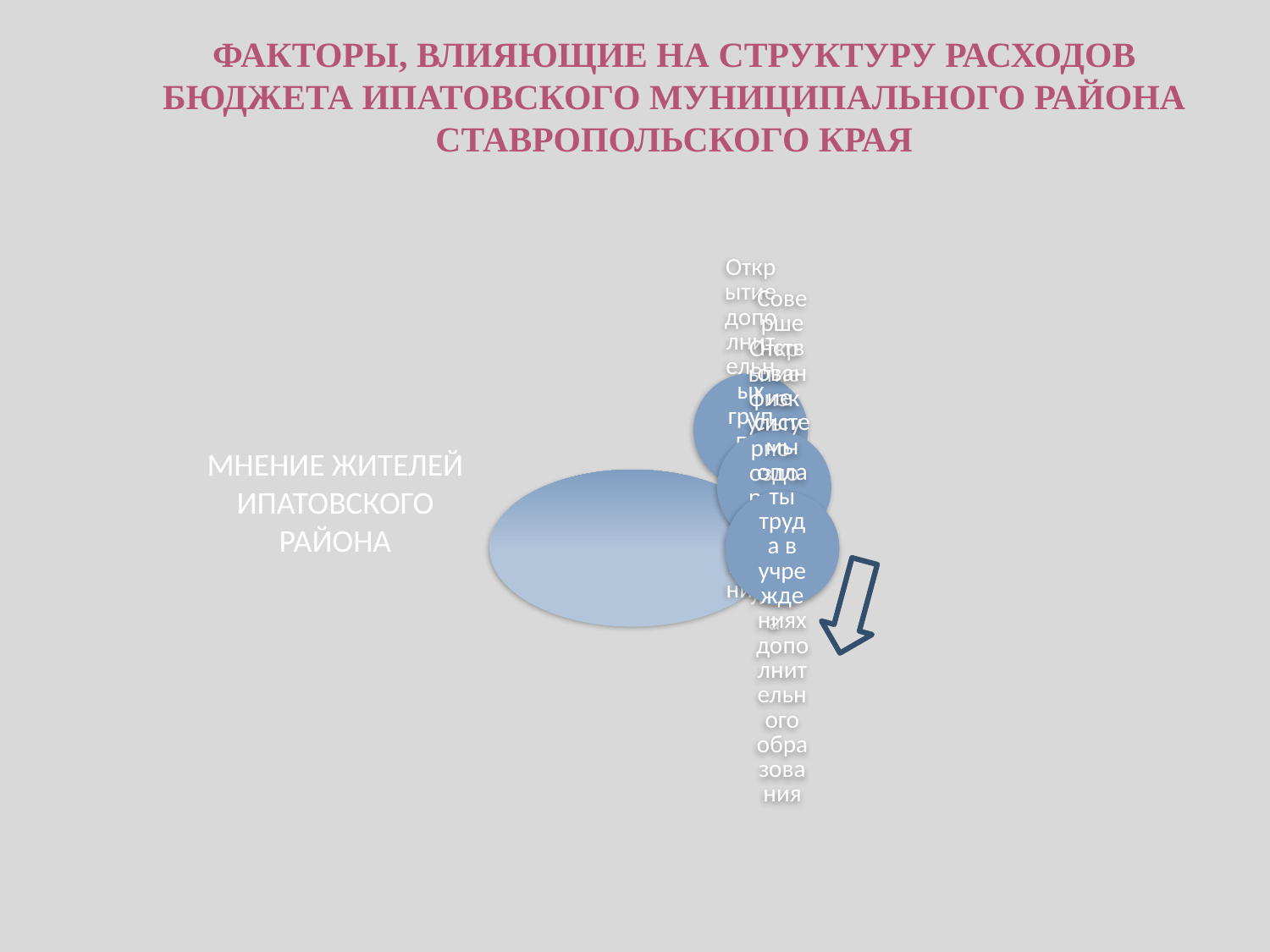

# ФАКТОРЫ, ВЛИЯЮЩИЕ НА СТРУКТУРУ РАСХОДОВ БЮДЖЕТА ИПАТОВСКОГО МУНИЦИПАЛЬНОГО РАЙОНА СТАВРОПОЛЬСКОГО КРАЯ

МНЕНИЕ ЖИТЕЛЕЙ ИПАТОВСКОГО РАЙОНА